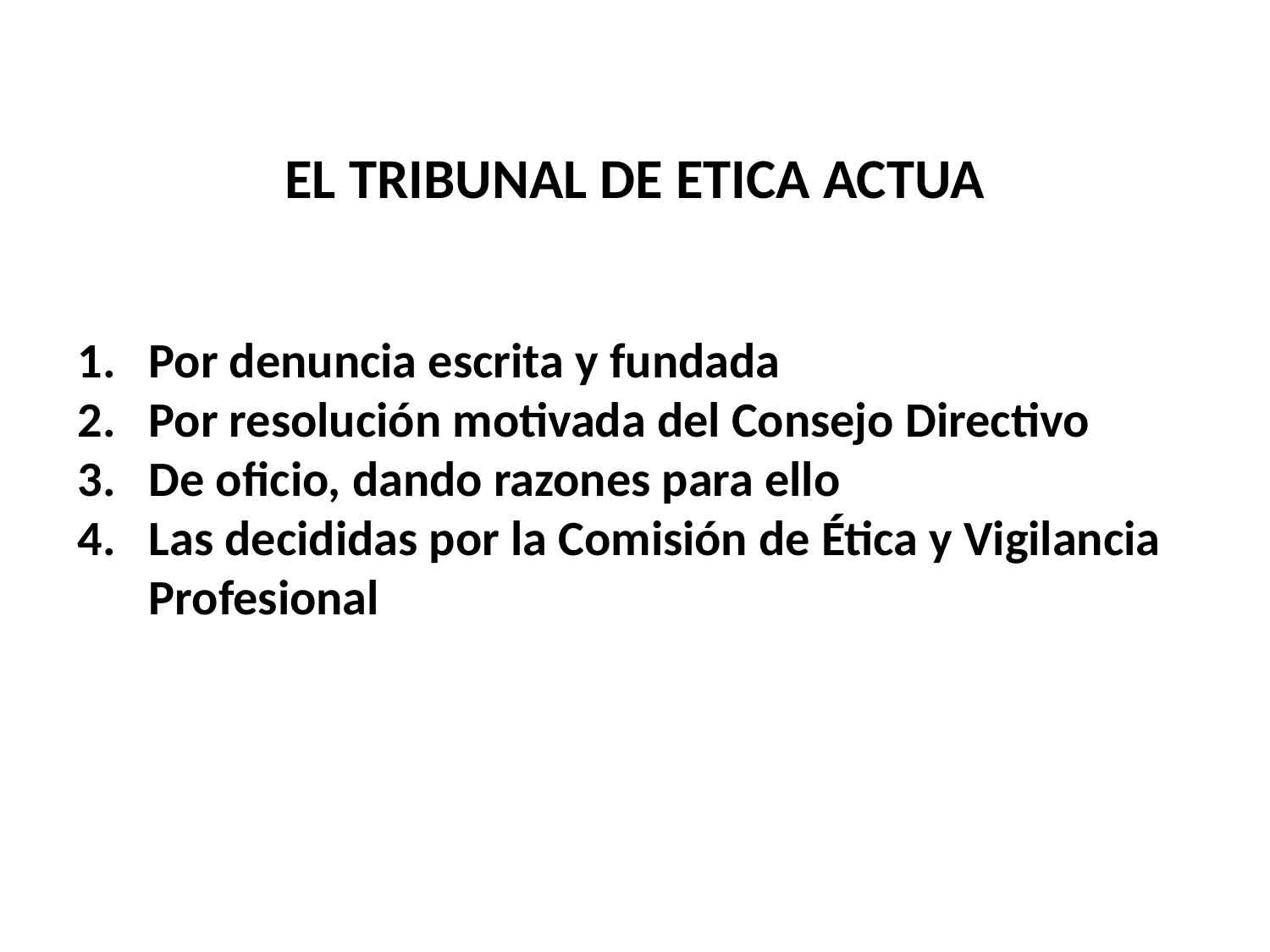

EL TRIBUNAL DE ETICA ACTUA

Por denuncia escrita y fundada
Por resolución motivada del Consejo Directivo
De oficio, dando razones para ello
Las decididas por la Comisión de Ética y Vigilancia Profesional